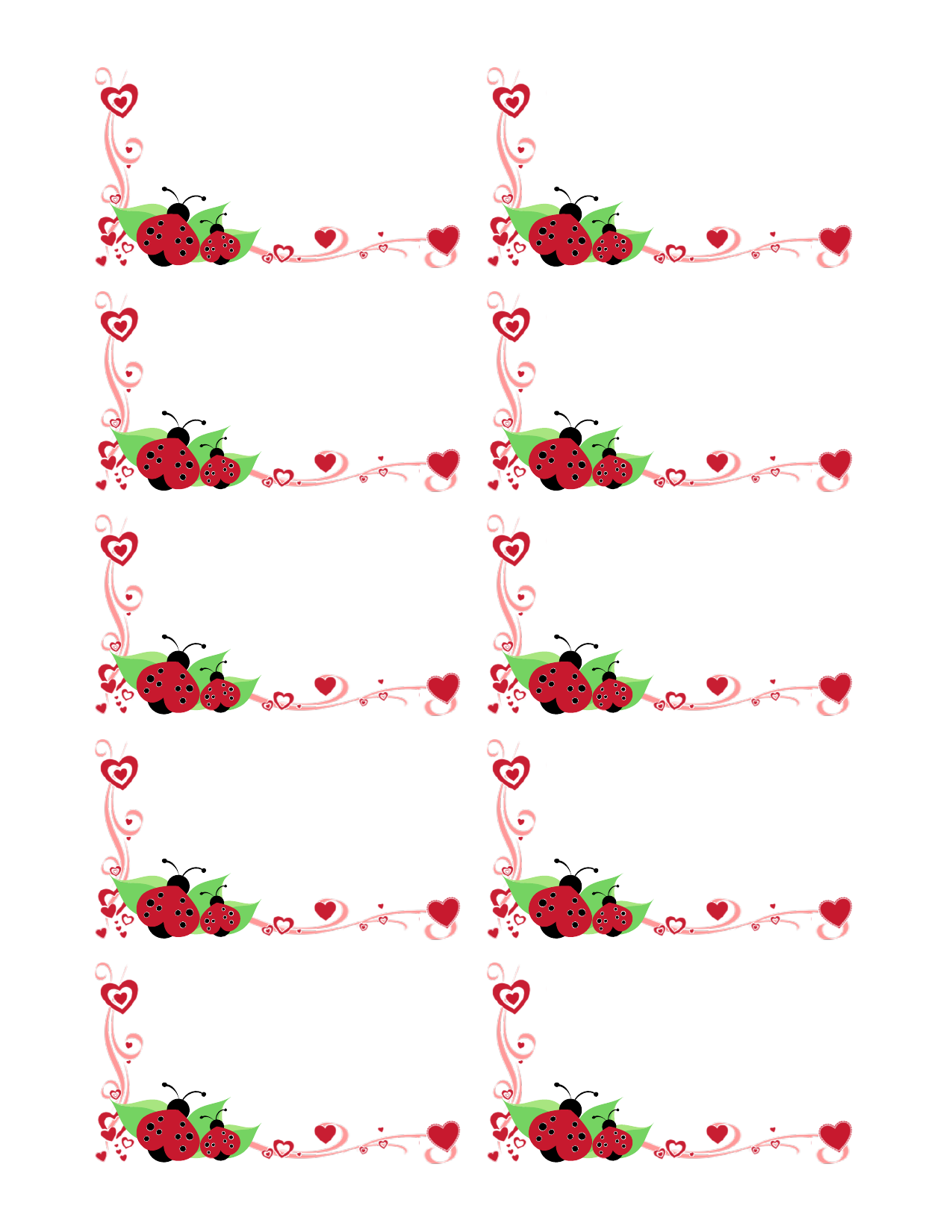

Если вы ищите садовника, который приведет ваш двор в порядок, жду вашего звонка.  Подстрижка кустов, полив травы, газона, уход за деревьями вокруг территории. Косить траву по необходимости. Территорию до 1500кв.м обработаю за короткий срок. Имею опыт работы. Желательно в районе межапарка, вецаки, саркандаугава, вецмилгравис. Цена договорная.
Если вы ищите садовника, который приведет ваш двор в порядок, жду вашего звонка.  Подстрижка кустов, полив травы, газона, уход за деревьями вокруг территории. Косить траву по необходимости. Территорию до 1500кв.м обработаю за короткий срок. Имею опыт работы. Желательно в районе межапарка, вецаки, саркандаугава, вецмилгравис. Цена договорная.
Если вы ищите садовника, который приведет ваш двор в порядок, жду вашего звонка.  Подстрижка кустов, полив травы, газона, уход за деревьями вокруг территории. Косить траву по необходимости. Территорию до 1500кв.м обработаю за короткий срок. Имею опыт работы. Желательно в районе межапарка, вецаки, саркандаугава, вецмилгравис. Цена договорная.
Если вы ищите садовника, который приведет ваш двор в порядок, жду вашего звонка.  Подстрижка кустов, полив травы, газона, уход за деревьями вокруг территории. Косить траву по необходимости. Территорию до 1500кв.м обработаю за короткий срок. Имею опыт работы. Желательно в районе межапарка, вецаки, саркандаугава, вецмилгравис. Цена договорная.
Если вы ищите садовника, который приведет ваш двор в порядок, жду вашего звонка.  Подстрижка кустов, полив травы, газона, уход за деревьями вокруг территории. Косить траву по необходимости. Территорию до 1500кв.м обработаю за короткий срок. Имею опыт работы. Желательно в районе межапарка, вецаки, саркандаугава, вецмилгравис. Цена договорная.
Если вы ищите садовника, который приведет ваш двор в порядок, жду вашего звонка.  Подстрижка кустов, полив травы, газона, уход за деревьями вокруг территории. Косить траву по необходимости. Территорию до 1500кв.м обработаю за короткий срок. Имею опыт работы. Желательно в районе межапарка, вецаки, саркандаугава, вецмилгравис. Цена договорная.
Если вы ищите садовника, который приведет ваш двор в порядок, жду вашего звонка.  Подстрижка кустов, полив травы, газона, уход за деревьями вокруг территории. Косить траву по необходимости. Территорию до 1500кв.м обработаю за короткий срок. Имею опыт работы. Желательно в районе межапарка, вецаки, саркандаугава, вецмилгравис. Цена договорная.
Если вы ищите садовника, который приведет ваш двор в порядок, жду вашего звонка.  Подстрижка кустов, полив травы, газона, уход за деревьями вокруг территории. Косить траву по необходимости. Территорию до 1500кв.м обработаю за короткий срок. Имею опыт работы. Желательно в районе межапарка, вецаки, саркандаугава, вецмилгравис. Цена договорная.
Если вы ищите садовника, который приведет ваш двор в порядок, жду вашего звонка.  Подстрижка кустов, полив травы, газона, уход за деревьями вокруг территории. Косить траву по необходимости. Территорию до 1500кв.м обработаю за короткий срок. Имею опыт работы. Желательно в районе межапарка, вецаки, саркандаугава, вецмилгравис. Цена договорная.
Если вы ищите садовника, который приведет ваш двор в порядок, жду вашего звонка.  Подстрижка кустов, полив травы, газона, уход за деревьями вокруг территории. Косить траву по необходимости. Территорию до 1500кв.м обработаю за короткий срок. Имею опыт работы. Желательно в районе межапарка, вецаки, саркандаугава, вецмилгравис. Цена договорная.